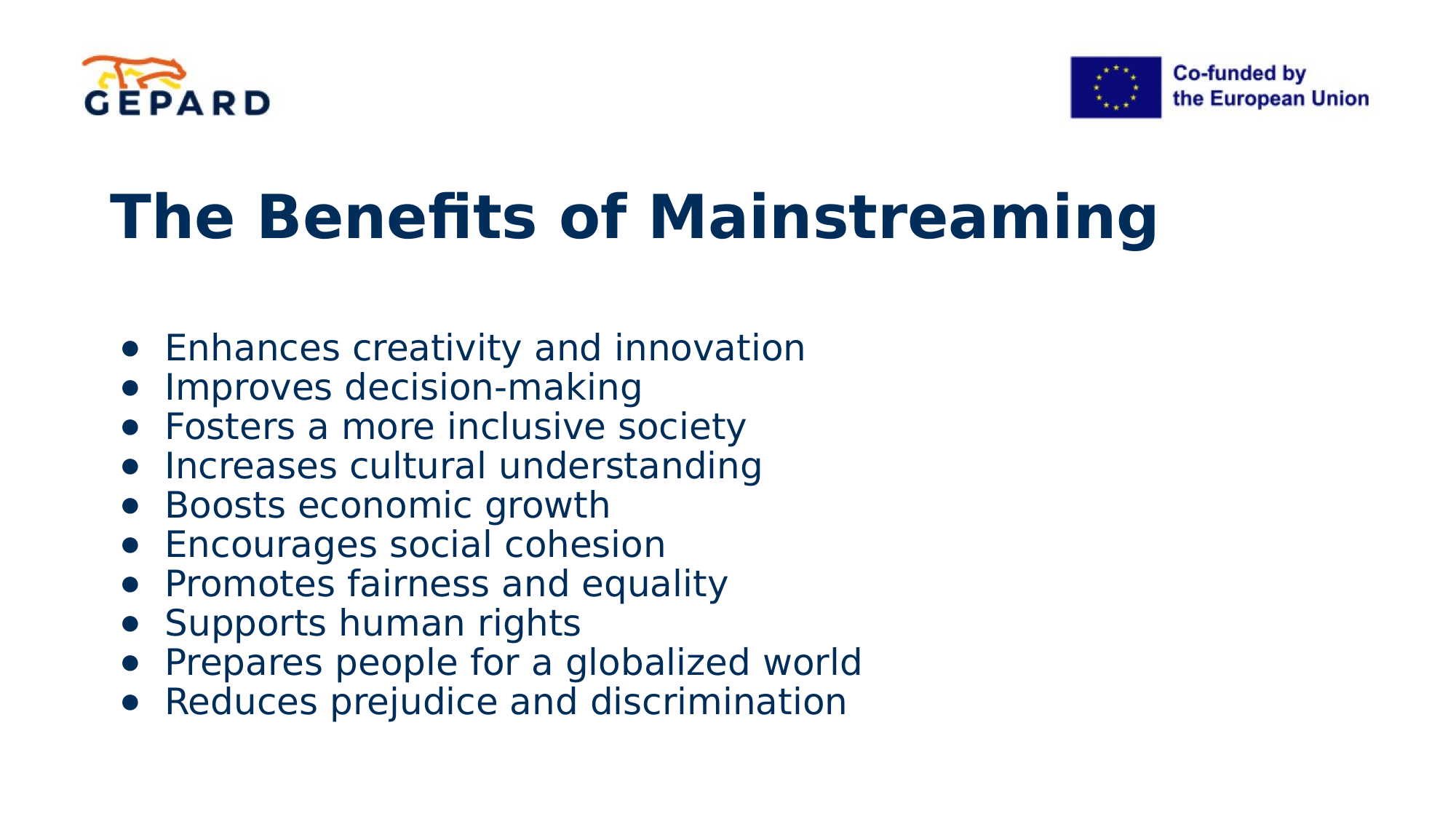

# The Benefits of Mainstreaming
Enhances creativity and innovation
Improves decision-making
Fosters a more inclusive society
Increases cultural understanding
Boosts economic growth
Encourages social cohesion
Promotes fairness and equality
Supports human rights
Prepares people for a globalized world
Reduces prejudice and discrimination